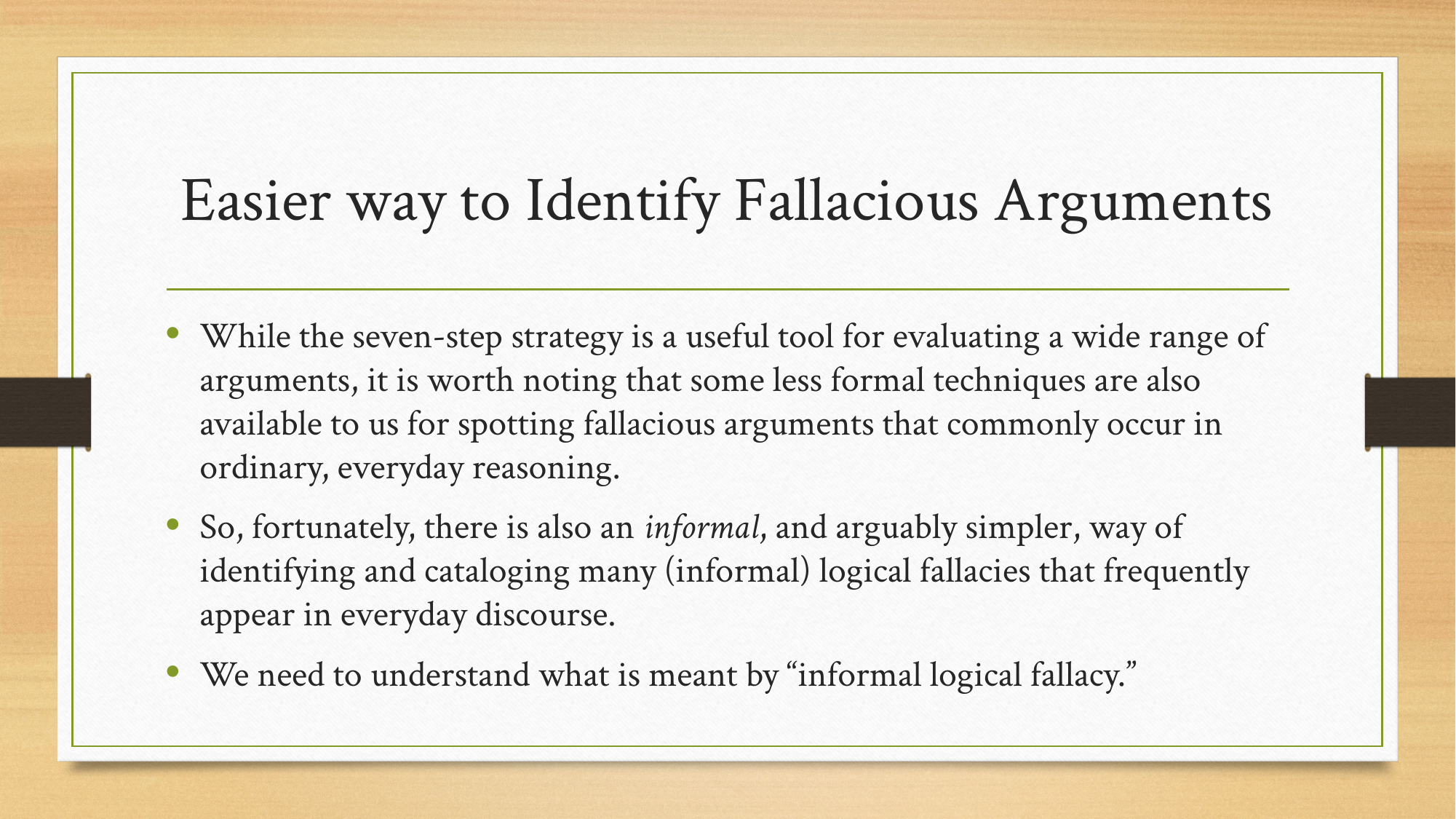

# Easier way to Identify Fallacious Arguments
While the seven-step strategy is a useful tool for evaluating a wide range of arguments, it is worth noting that some less formal techniques are also available to us for spotting fallacious arguments that commonly occur in ordinary, everyday reasoning.
So, fortunately, there is also an informal, and arguably simpler, way of identifying and cataloging many (informal) logical fallacies that frequently appear in everyday discourse.
We need to understand what is meant by “informal logical fallacy.”